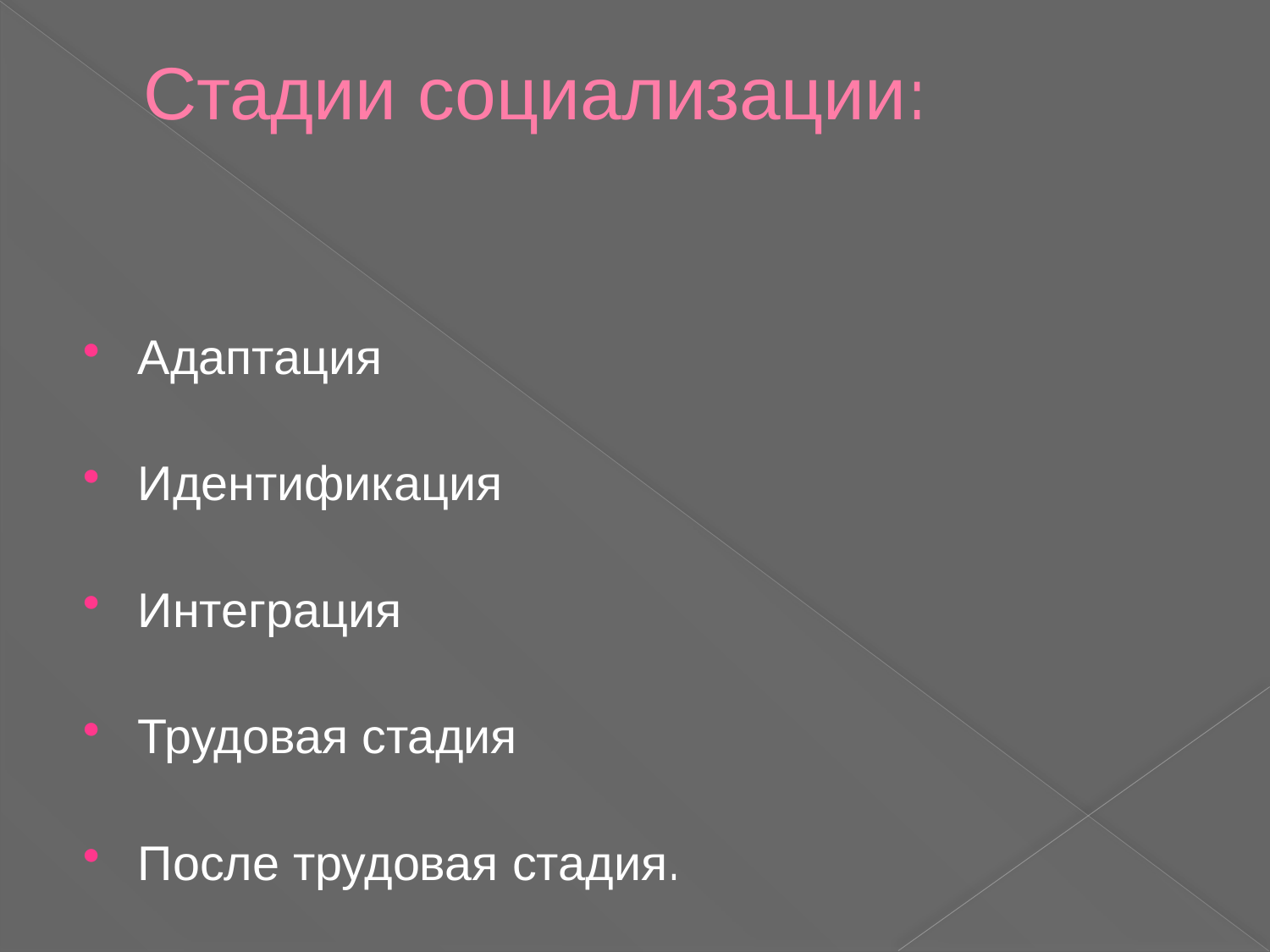

# Стадии социализации:
Адаптация
Идентификация
Интеграция
Трудовая стадия
После трудовая стадия.